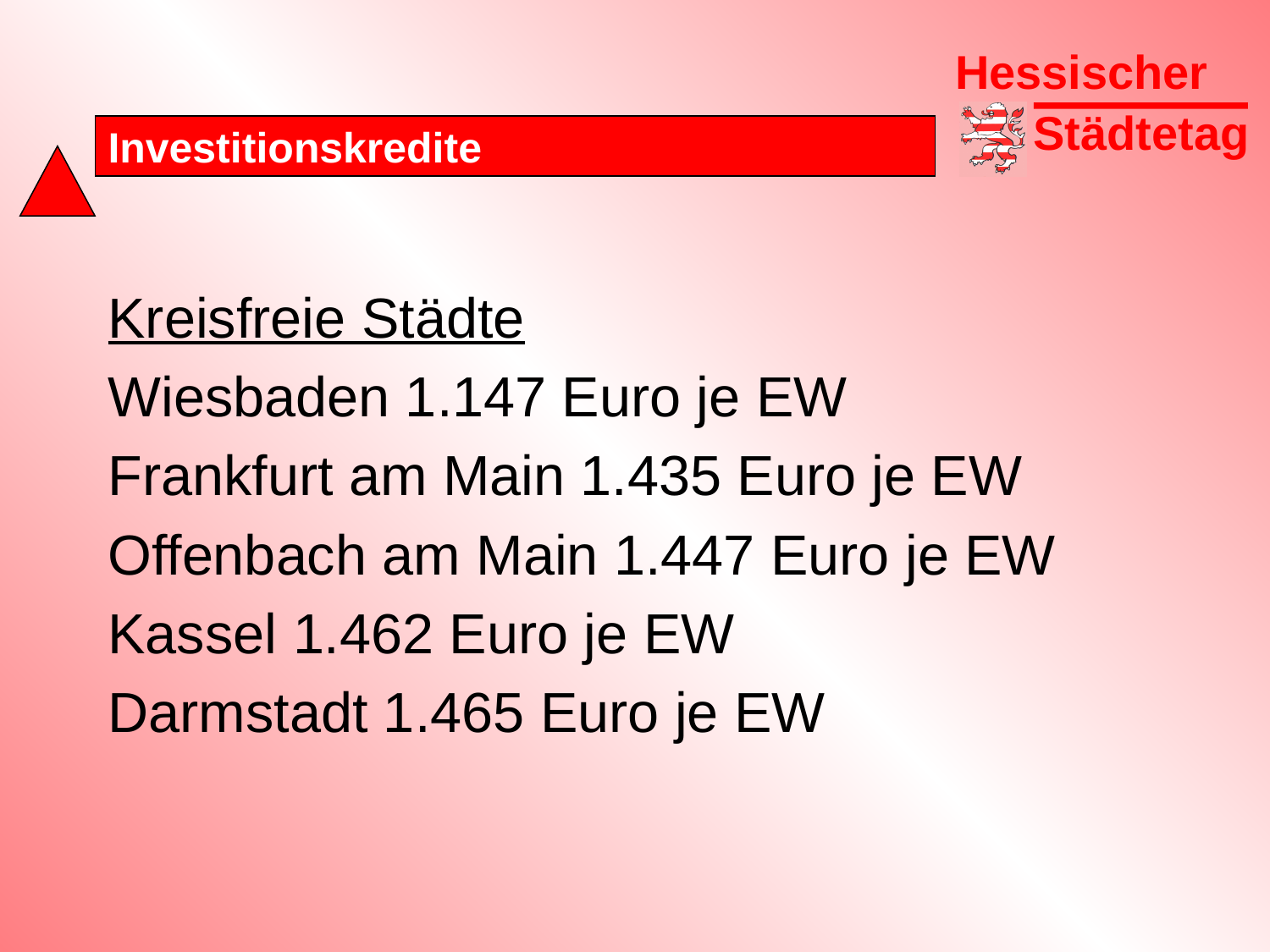

# Investitionskredite
Kreisfreie Städte
Wiesbaden 1.147 Euro je EW
Frankfurt am Main 1.435 Euro je EW
Offenbach am Main 1.447 Euro je EW
Kassel 1.462 Euro je EW
Darmstadt 1.465 Euro je EW